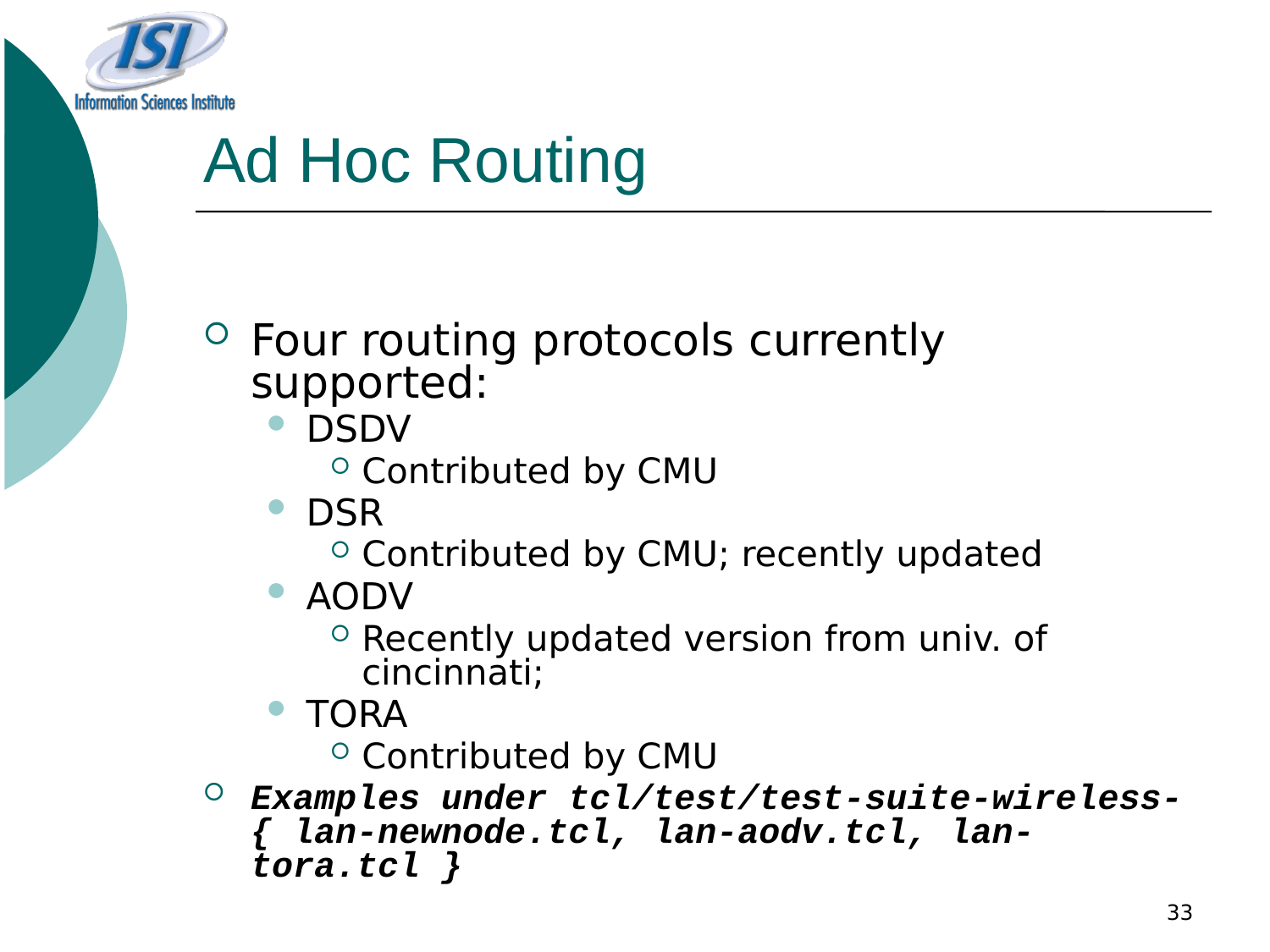

# Ad Hoc Routing

Four routing protocols currently supported:
DSDV
Contributed by CMU
DSR
Contributed by CMU; recently updated
AODV
Recently updated version from univ. of cincinnati;
TORA
Contributed by CMU
Examples under tcl/test/test-suite-wireless- { lan-newnode.tcl, lan-aodv.tcl, lan-tora.tcl }
33